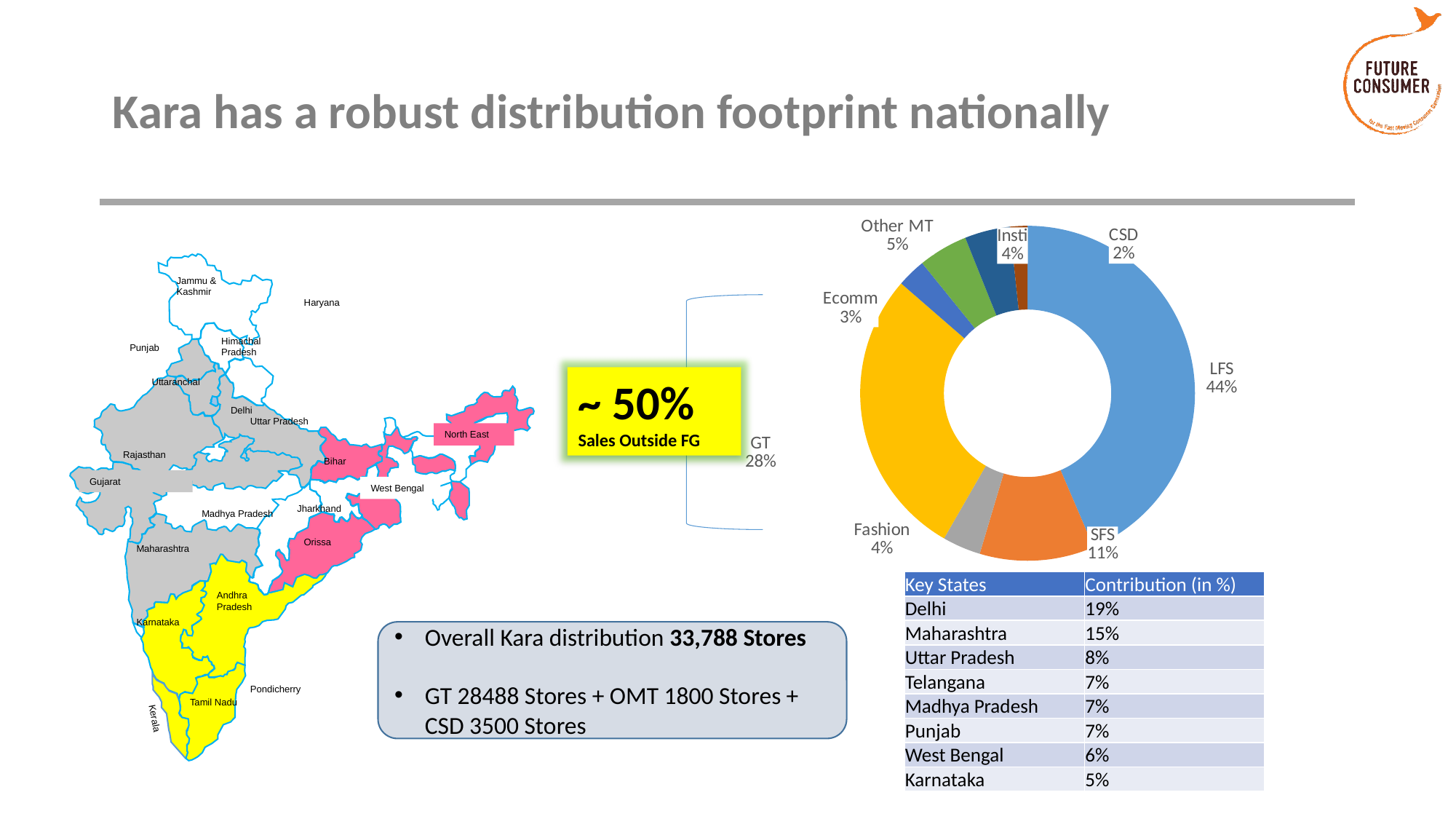

# Kara has a robust distribution footprint nationally

### Chart

| Category |  |
|---|---|
| LFS | 1471.0 |
| SFS | 374.0 |
| Fashion | 125.0 |
| GT | 948.0 |
| Ecomm | 94.0 |
| Other MT | 161.0 |
| Insti | 148.0 |
| CSD | 57.0 |
Jammu & Kashmir
Haryana

Himachal Pradesh
Punjab

~ 50% Sales Outside FG
Uttaranchal

Delhi
Uttar Pradesh

North East

Rajasthan
Bihar

Gujarat
West Bengal

Jharkhand
Madhya Pradesh

Orissa
Maharashtra

| Key States | Contribution (in %) |
| --- | --- |
| Delhi | 19% |
| Maharashtra | 15% |
| Uttar Pradesh | 8% |
| Telangana | 7% |
| Madhya Pradesh | 7% |
| Punjab | 7% |
| West Bengal | 6% |
| Karnataka | 5% |

Andhra  Pradesh
Karnataka

Overall Kara distribution 33,788 Stores

GT 28488 Stores + OMT 1800 Stores + CSD 3500 Stores

Pondicherry
Tamil Nadu
Kerala